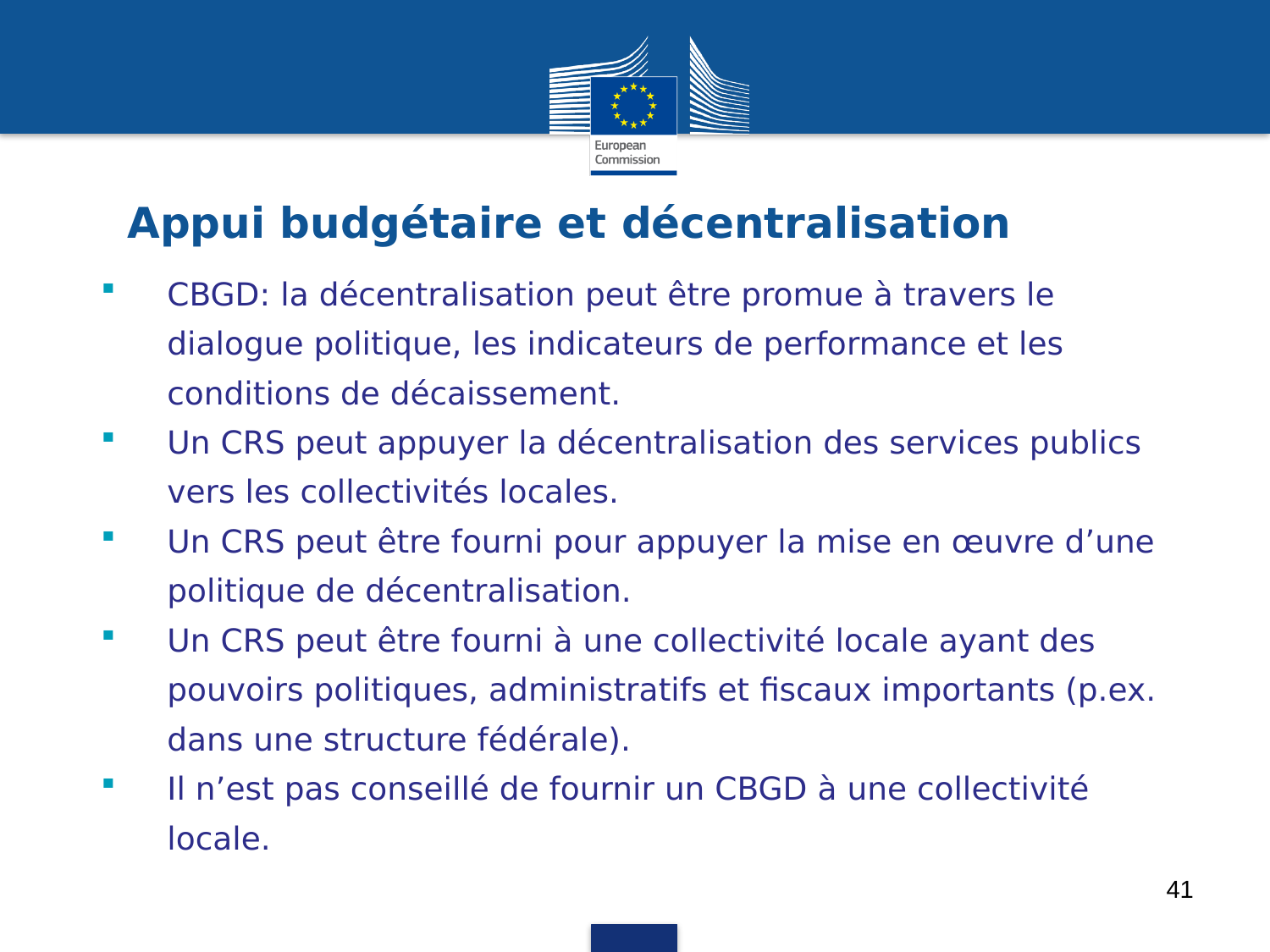

# Appui budgétaire et décentralisation
CBGD: la décentralisation peut être promue à travers le dialogue politique, les indicateurs de performance et les  conditions de décaissement.
Un CRS peut appuyer la décentralisation des services publics vers les collectivités locales.
Un CRS peut être fourni pour appuyer la mise en œuvre d’une politique de décentralisation.
Un CRS peut être fourni à une collectivité locale ayant des pouvoirs politiques, administratifs et fiscaux importants (p.ex. dans une structure fédérale).
Il n’est pas conseillé de fournir un CBGD à une collectivité locale.

41